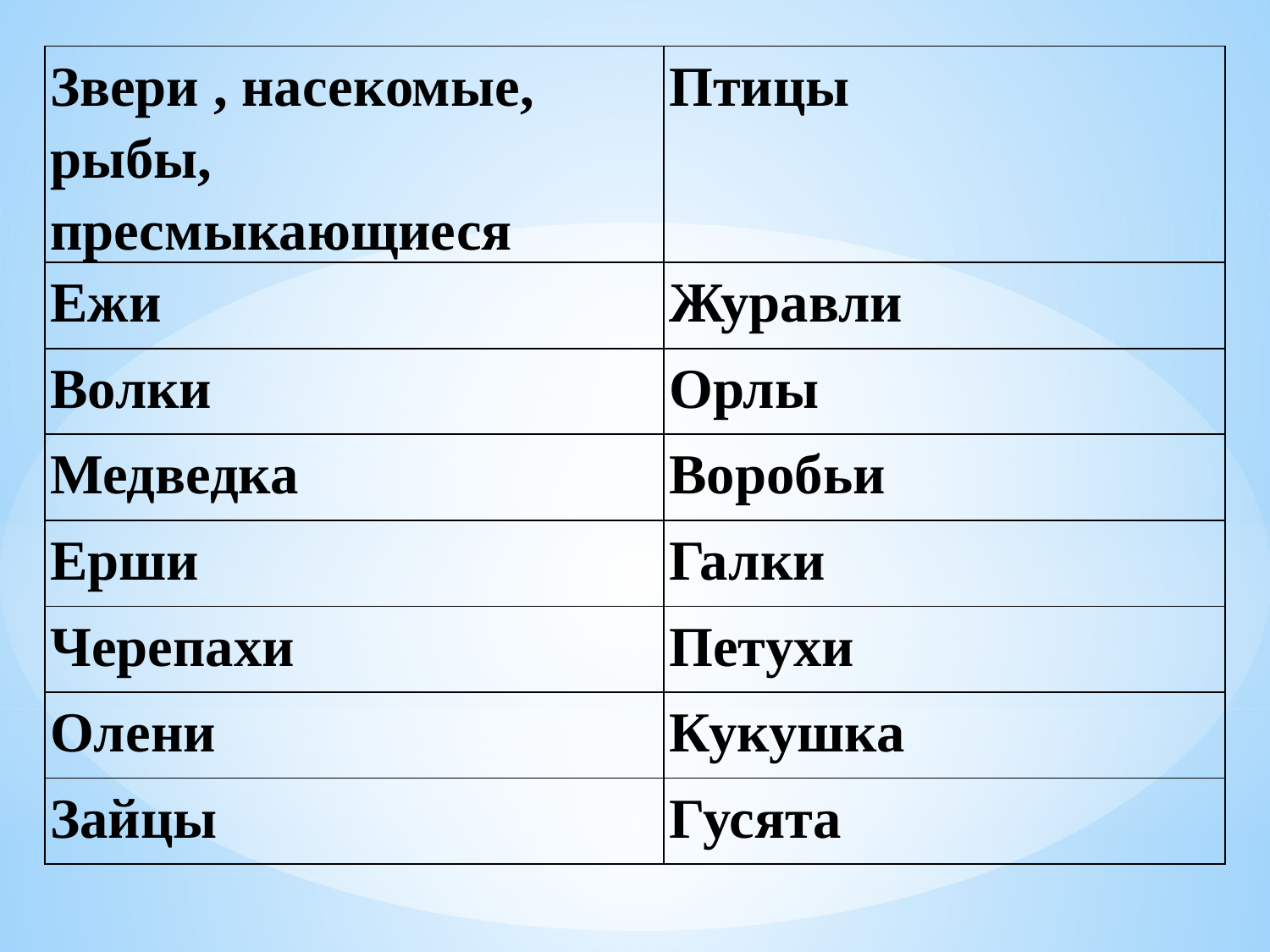

| Звери , насекомые, рыбы, пресмыкающиеся | Птицы |
| --- | --- |
| Ежи | Журавли |
| Волки | Орлы |
| Медведка | Воробьи |
| Ерши | Галки |
| Черепахи | Петухи |
| Олени | Кукушка |
| Зайцы | Гусята |
#